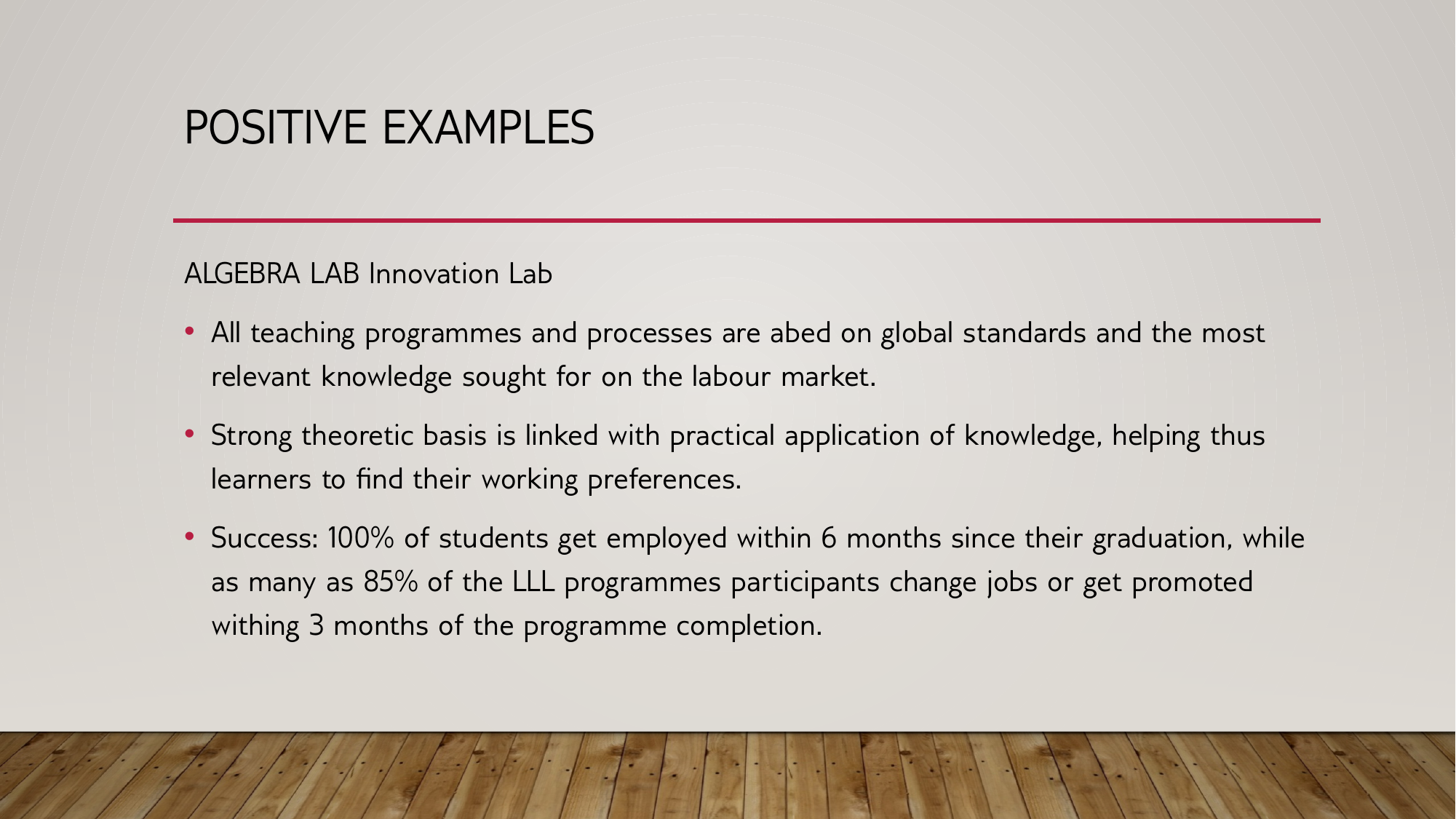

# Positive examples
ALGEBRA LAB Innovation Lab
All teaching programmes and processes are abed on global standards and the most relevant knowledge sought for on the labour market.
Strong theoretic basis is linked with practical application of knowledge, helping thus learners to find their working preferences.
Success: 100% of students get employed within 6 months since their graduation, while as many as 85% of the LLL programmes participants change jobs or get promoted withing 3 months of the programme completion.